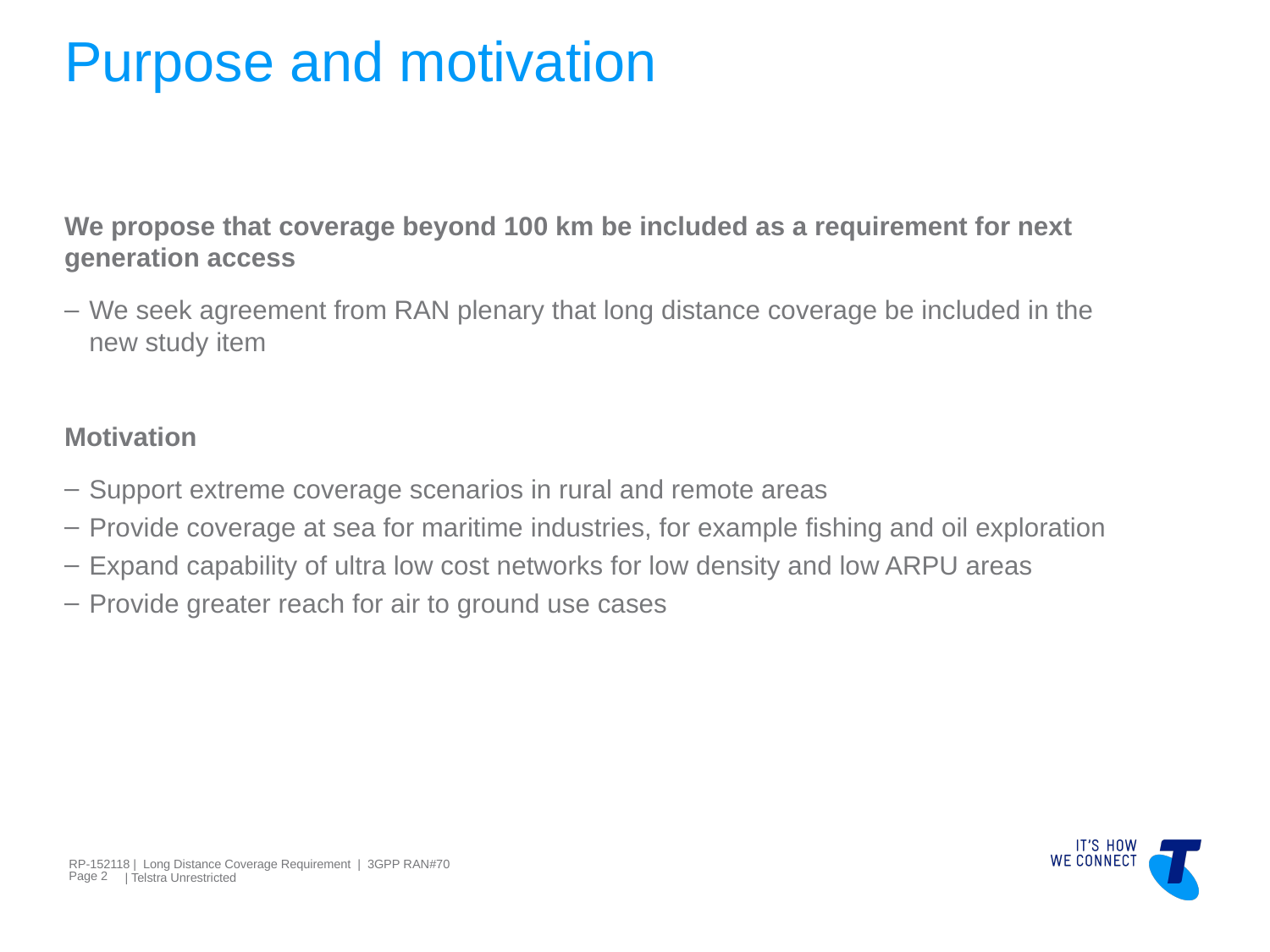

# Purpose and motivation
We propose that coverage beyond 100 km be included as a requirement for next generation access
We seek agreement from RAN plenary that long distance coverage be included in the new study item

Motivation
Support extreme coverage scenarios in rural and remote areas
Provide coverage at sea for maritime industries, for example fishing and oil exploration
Expand capability of ultra low cost networks for low density and low ARPU areas
Provide greater reach for air to ground use cases

RP-152118 |  Long Distance Coverage Requirement  |  3GPP RAN#70
Page 2